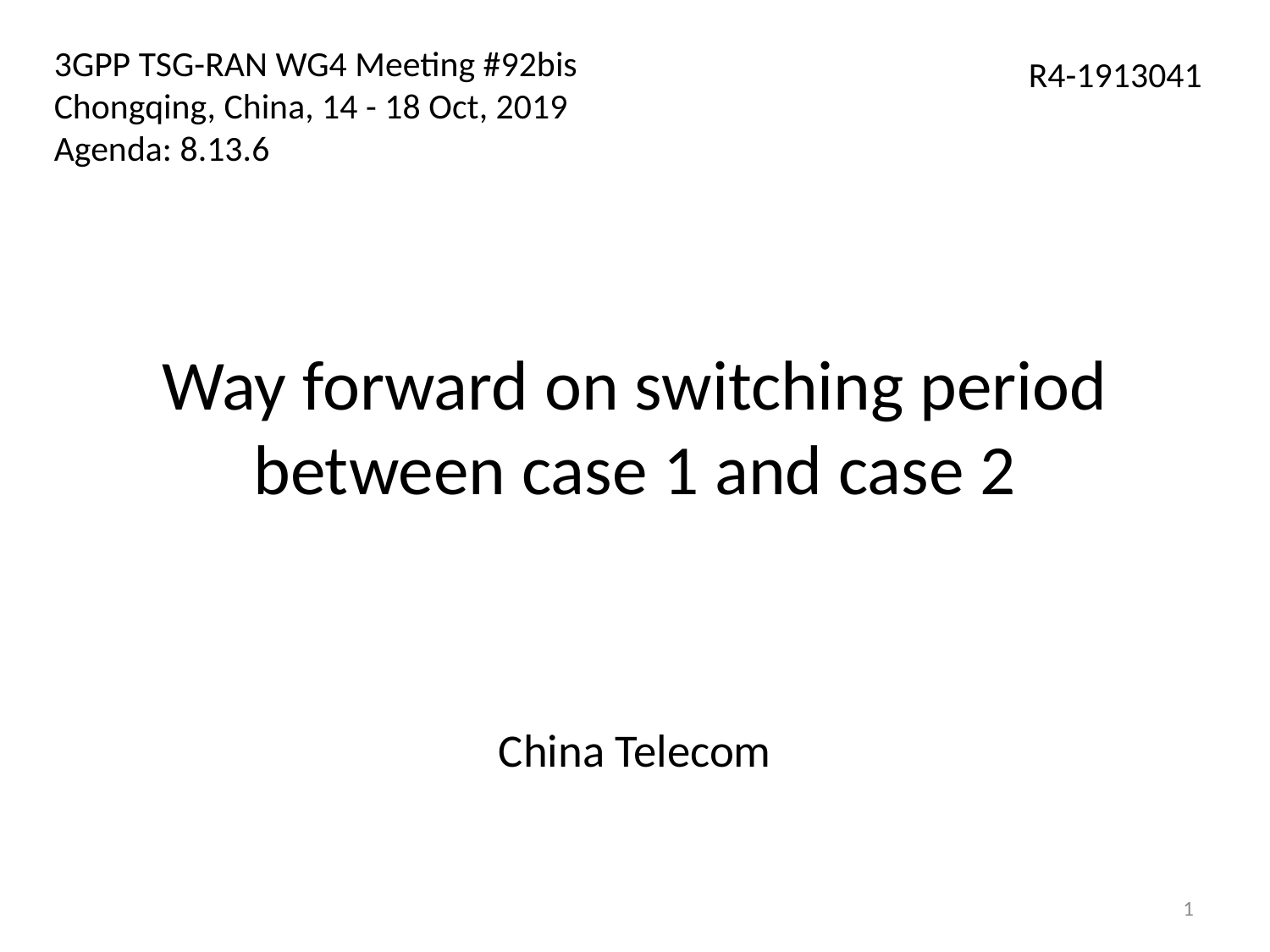

3GPP TSG-RAN WG4 Meeting #92bis
Chongqing, China, 14 - 18 Oct, 2019
Agenda: 8.13.6
R4-1913041
# Way forward on switching period between case 1 and case 2
China Telecom
1